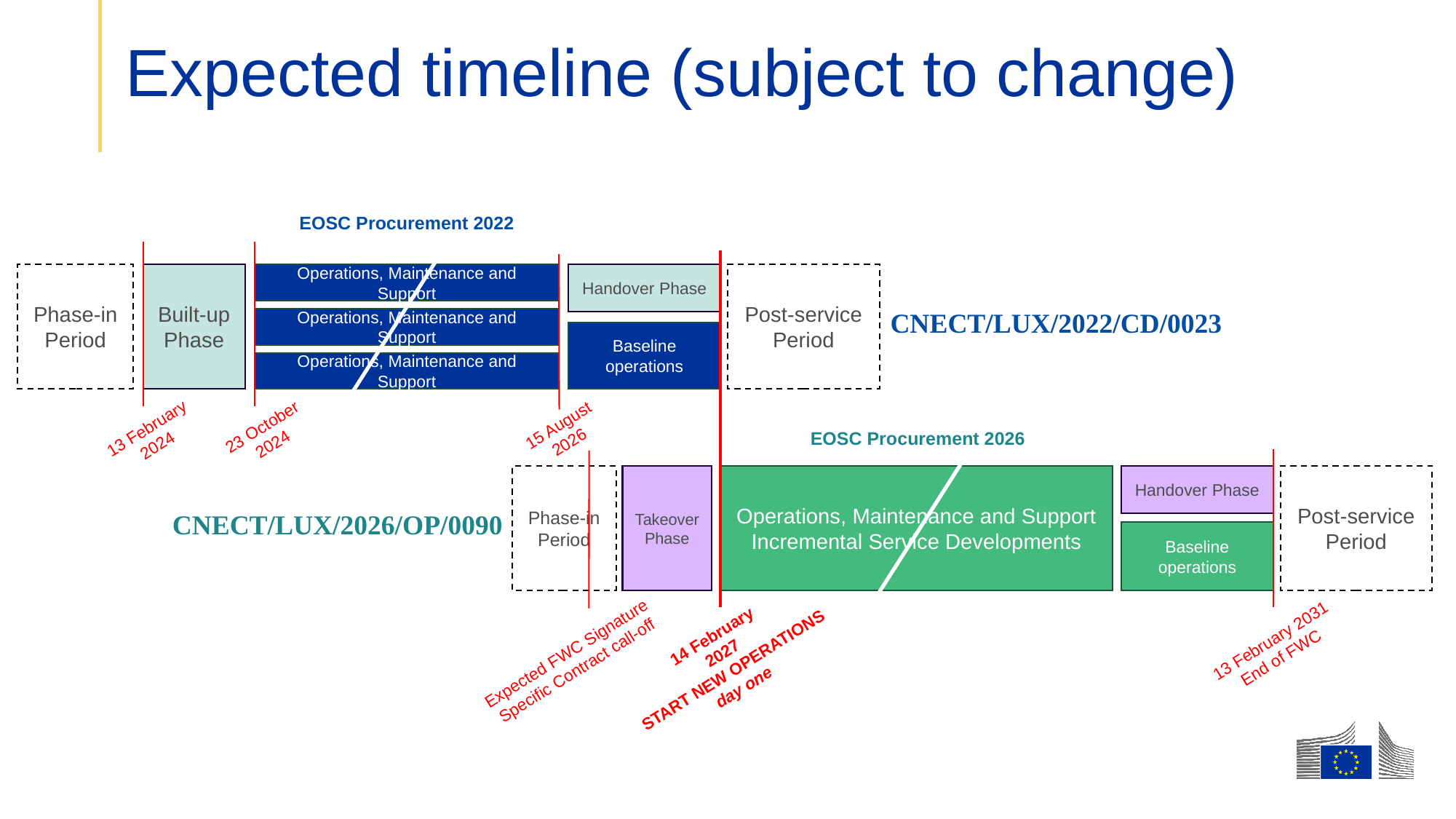

# Expected timeline (subject to change)
EOSC Procurement 2022
Phase-in Period
Built-up Phase
Operations, Maintenance and Support
Post-service Period
Handover Phase
CNECT/LUX/2022/CD/0023
Operations, Maintenance and Support
Baseline operations
Operations, Maintenance and Support
15 August
2026
23 October
2024
13 February
2024
EOSC Procurement 2026
Phase-in Period
Takeover Phase
Operations, Maintenance and Support
Incremental Service Developments
Post-service Period
Handover Phase
CNECT/LUX/2026/OP/0090
Baseline operations
14 February
2027
START NEW OPERATIONS
day one
13 February 2031
End of FWC
Expected FWC Signature
Specific Contract call-off